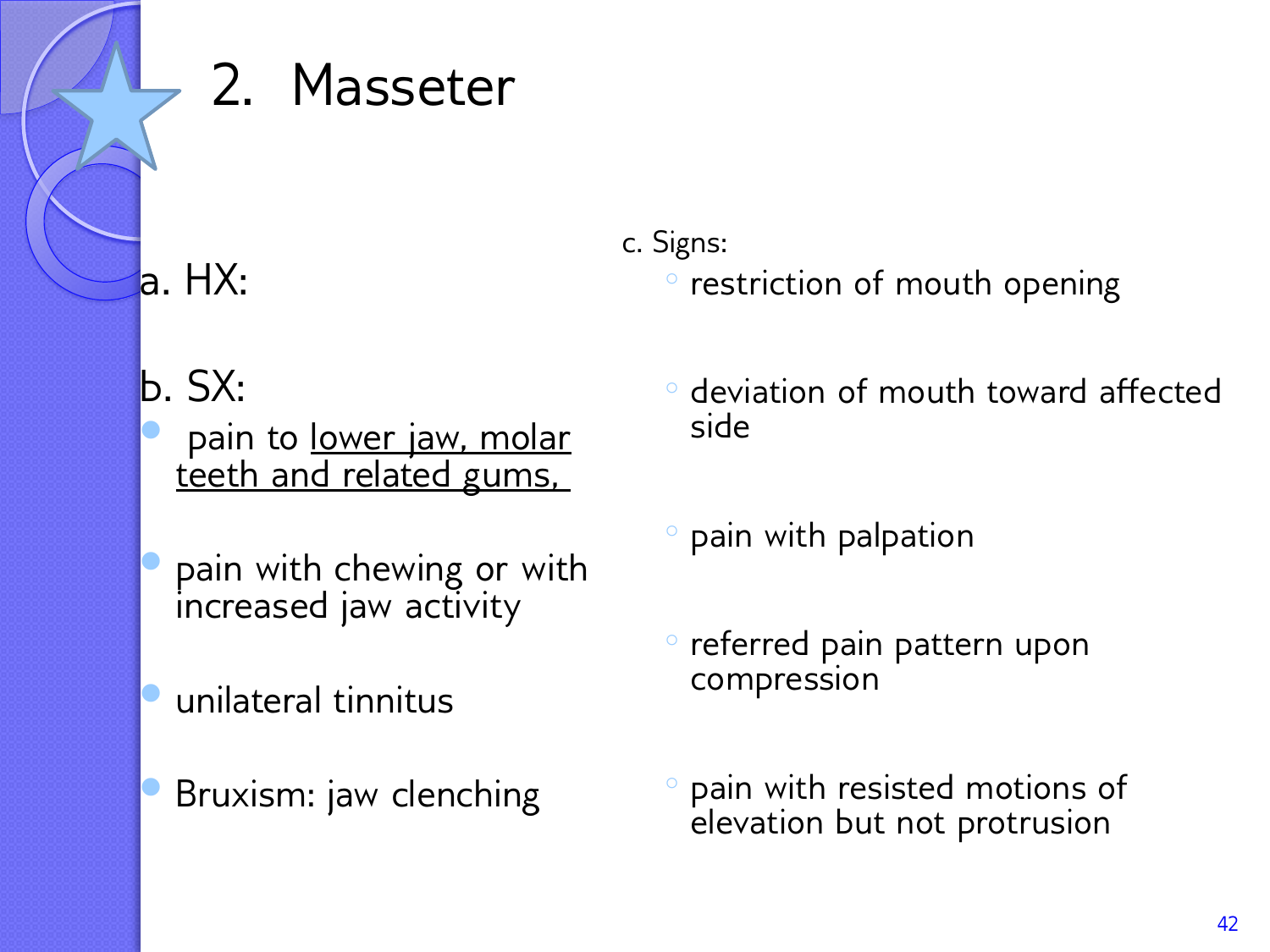

# 2.  Masseter

c. Signs:
restriction of mouth opening

deviation of mouth toward affected side

pain with palpation

referred pain pattern upon compression

pain with resisted motions of elevation but not protrusion

a. HX:

b. SX:
 pain to lower jaw, molar teeth and related gums,

pain with chewing or with increased jaw activity

unilateral tinnitus

Bruxism: jaw clenching
42